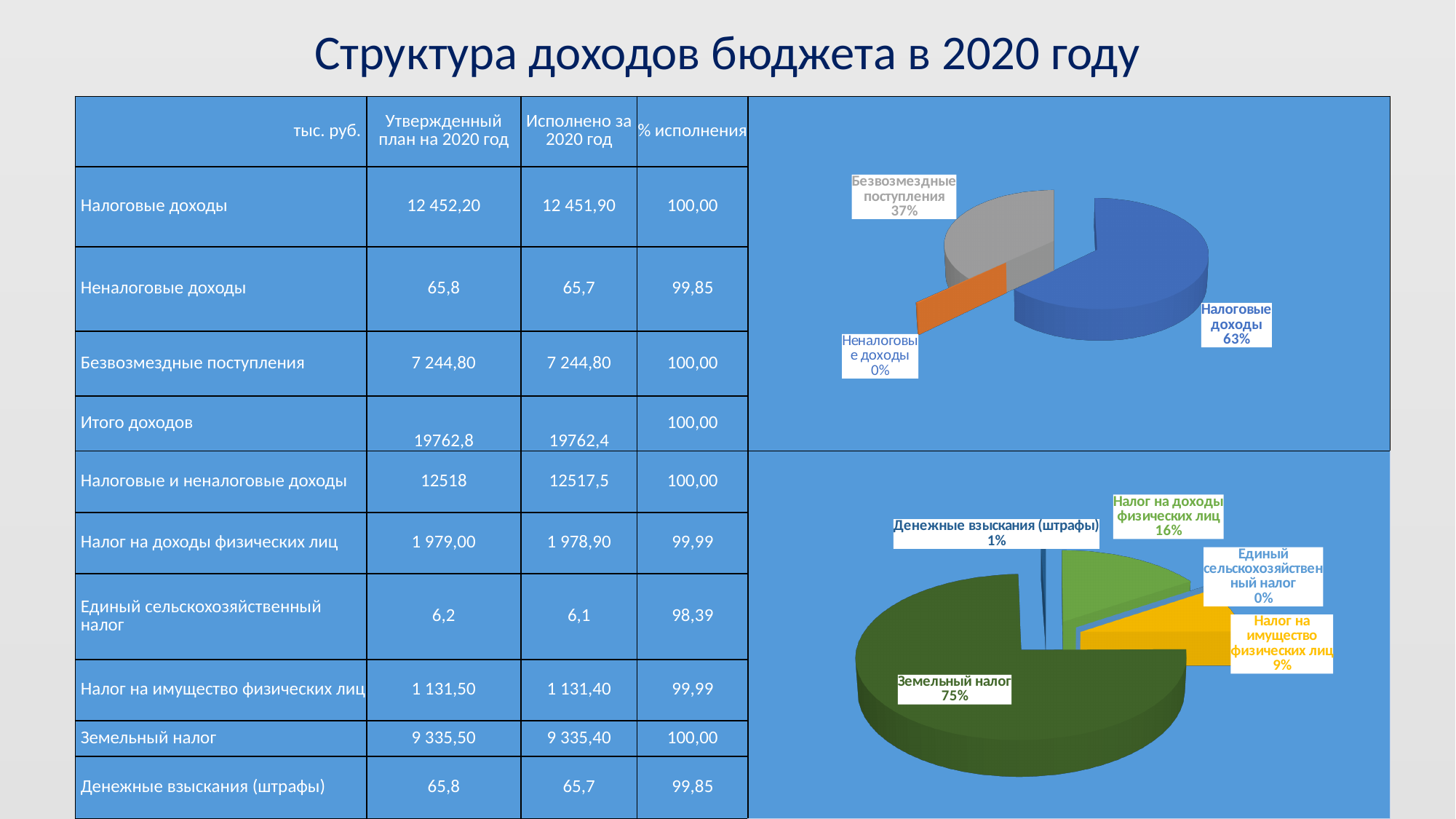

# Структура доходов бюджета в 2020 году

[unsupported chart]

| тыс. руб. | Утвержденный план на 2020 год | Исполнено за 2020 год | % исполнения |  |
| --- | --- | --- | --- | --- |
| Налоговые доходы | 12 452,20 | 12 451,90 | 100,00 |  |
| Неналоговые доходы | 65,8 | 65,7 | 99,85 |  |
| Безвозмездные поступления | 7 244,80 | 7 244,80 | 100,00 |  |
| Итого доходов | 19762,8 | 19762,4 | 100,00 |  |
| Налоговые и неналоговые доходы | 12518 | 12517,5 | 100,00 |  |
| Налог на доходы физических лиц | 1 979,00 | 1 978,90 | 99,99 |  |
| Единый сельскохозяйственный налог | 6,2 | 6,1 | 98,39 |  |
| Налог на имущество физических лиц | 1 131,50 | 1 131,40 | 99,99 |  |
| Земельный налог | 9 335,50 | 9 335,40 | 100,00 |  |
| Денежные взыскания (штрафы) | 65,8 | 65,7 | 99,85 |  |

[unsupported chart]